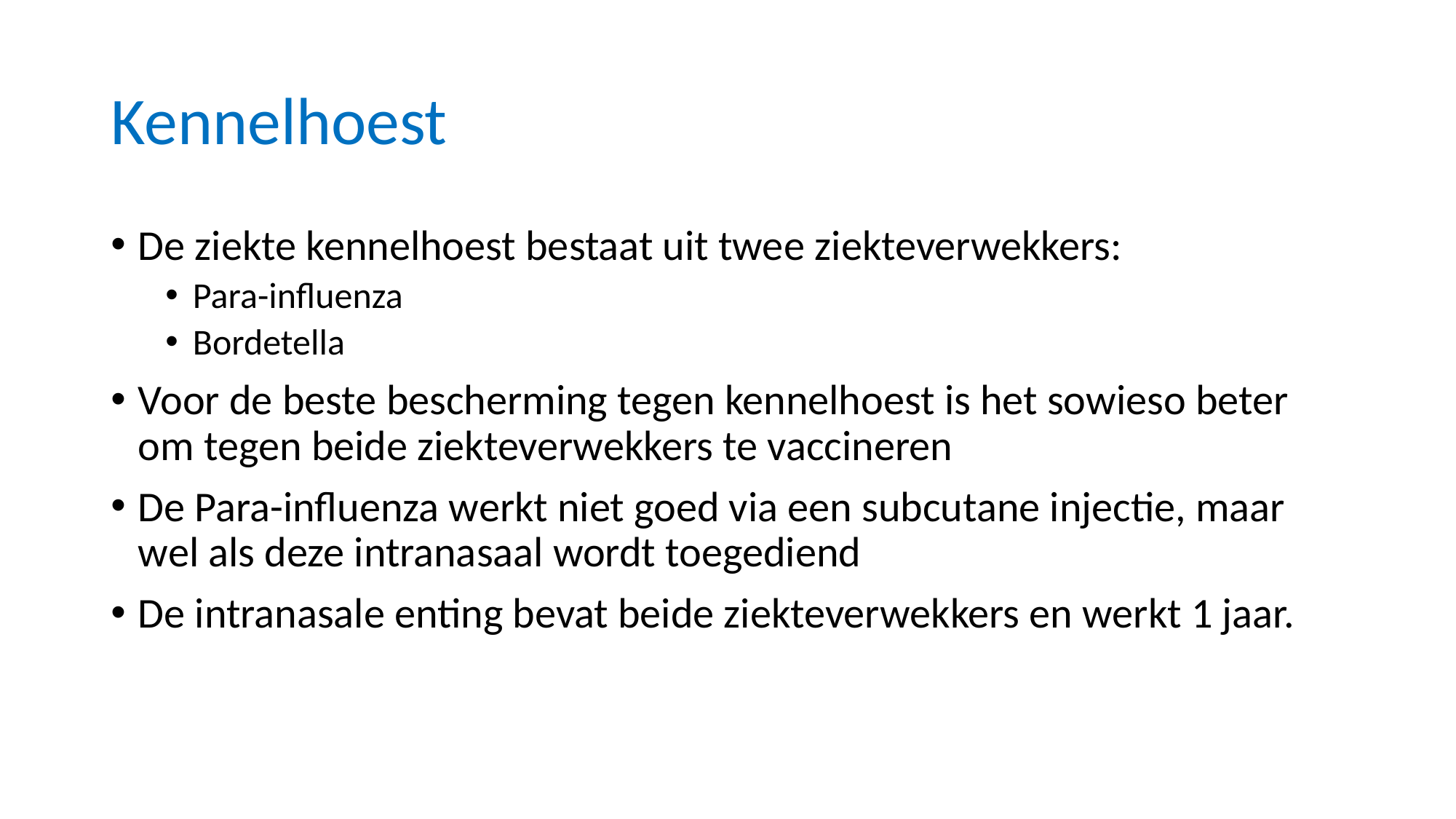

# Kennelhoest
De ziekte kennelhoest bestaat uit twee ziekteverwekkers:
Para-influenza
Bordetella
Voor de beste bescherming tegen kennelhoest is het sowieso beter om tegen beide ziekteverwekkers te vaccineren
De Para-influenza werkt niet goed via een subcutane injectie, maar wel als deze intranasaal wordt toegediend
De intranasale enting bevat beide ziekteverwekkers en werkt 1 jaar.